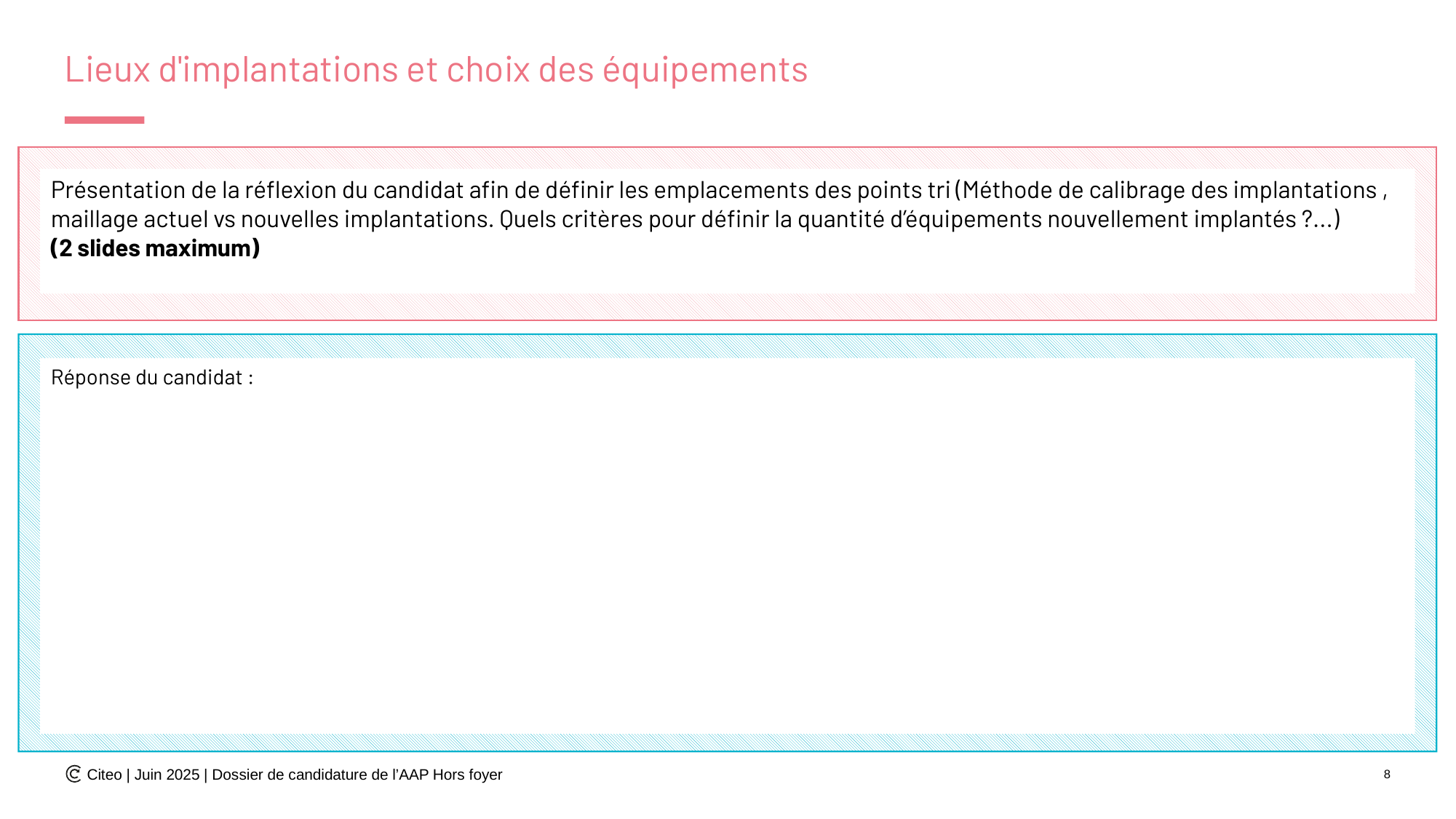

# Lieux d'implantations et choix des équipements

Présentation de la réflexion du candidat afin de définir les emplacements des points tri (Méthode de calibrage des implantations , maillage actuel vs nouvelles implantations. Quels critères pour définir la quantité d’équipements nouvellement implantés ?...)
(2 slides maximum)

Réponse du candidat :
Citeo | Juin 2025 | Dossier de candidature de l’AAP Hors foyer
8